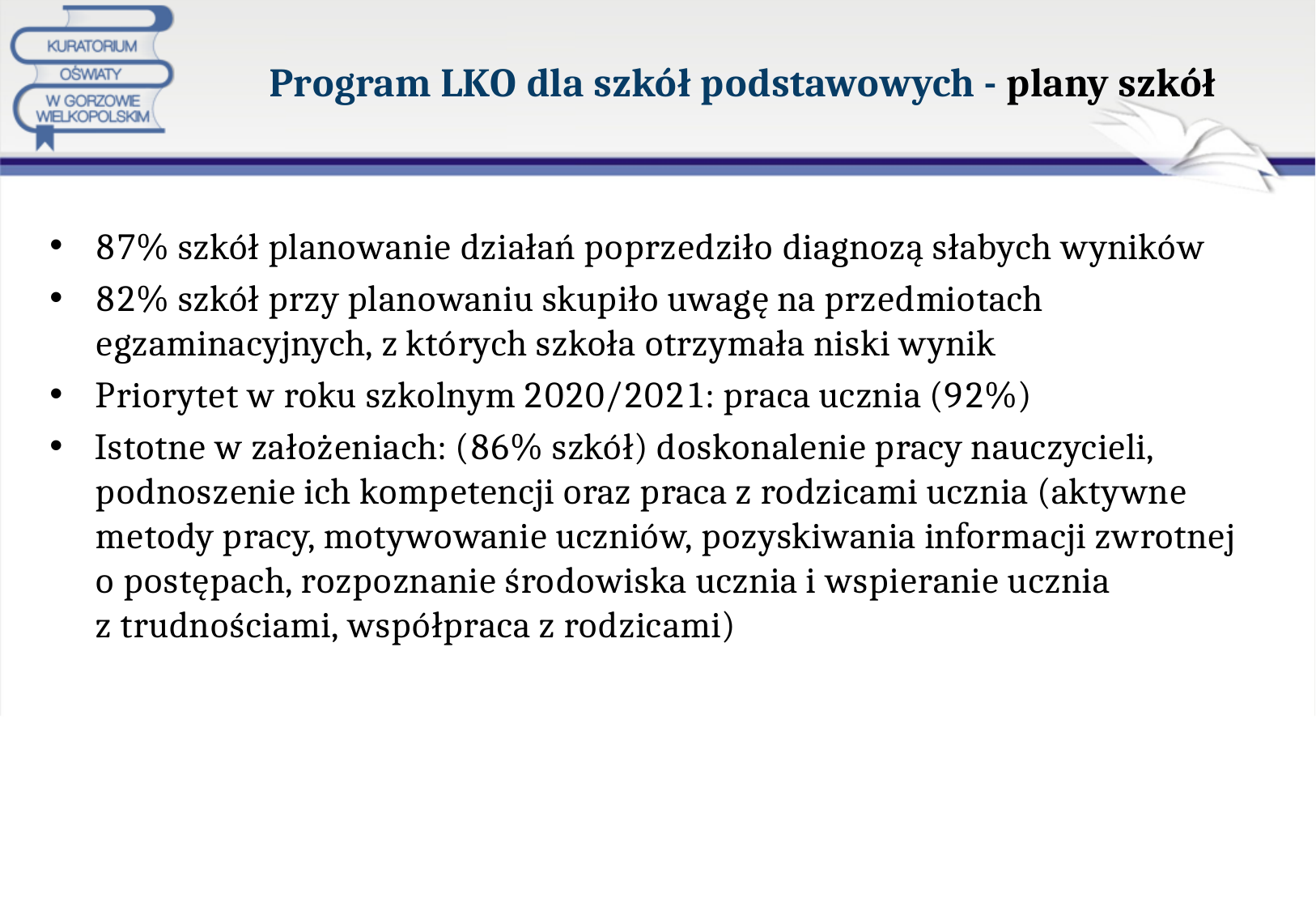

# Program LKO dla szkół podstawowych - plany szkół
87% szkół planowanie działań poprzedziło diagnozą słabych wyników
82% szkół przy planowaniu skupiło uwagę na przedmiotach egzaminacyjnych, z których szkoła otrzymała niski wynik
Priorytet w roku szkolnym 2020/2021: praca ucznia (92%)
Istotne w założeniach: (86% szkół) doskonalenie pracy nauczycieli, podnoszenie ich kompetencji oraz praca z rodzicami ucznia (aktywne metody pracy, motywowanie uczniów, pozyskiwania informacji zwrotnej
o postępach, rozpoznanie środowiska ucznia i wspieranie ucznia
z trudnościami, współpraca z rodzicami)